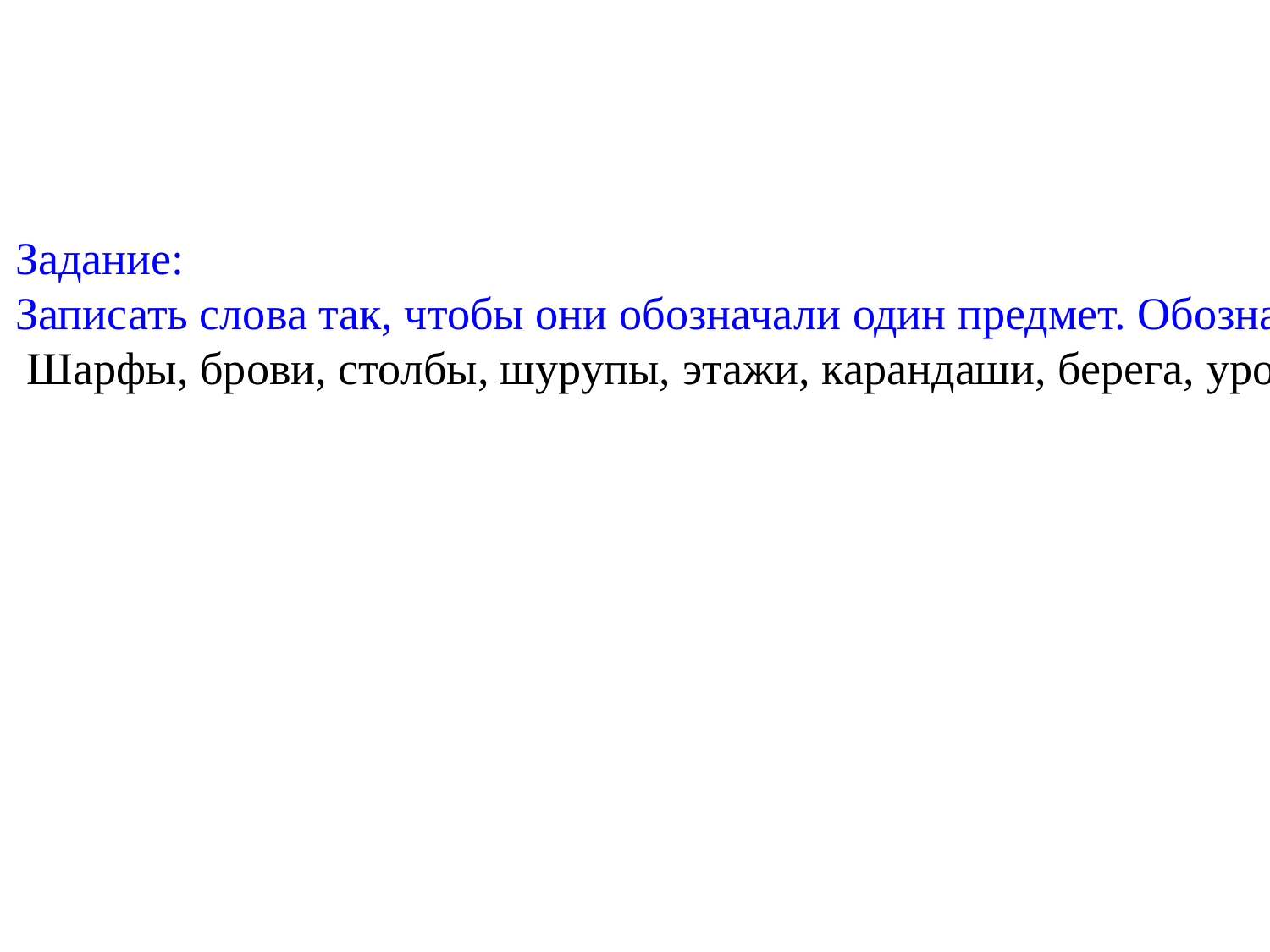

Задание:
Записать слова так, чтобы они обозначали один предмет. Обозначить орфограмму.
 Шарфы, брови, столбы, шурупы, этажи, карандаши, берега, уроки, тетради, диктанты, морозы, рельсы; сугробы, шипы, львы, шкафы, чижи, ландыши, утюги, танки, медведи, молотки, призы, кактусы.